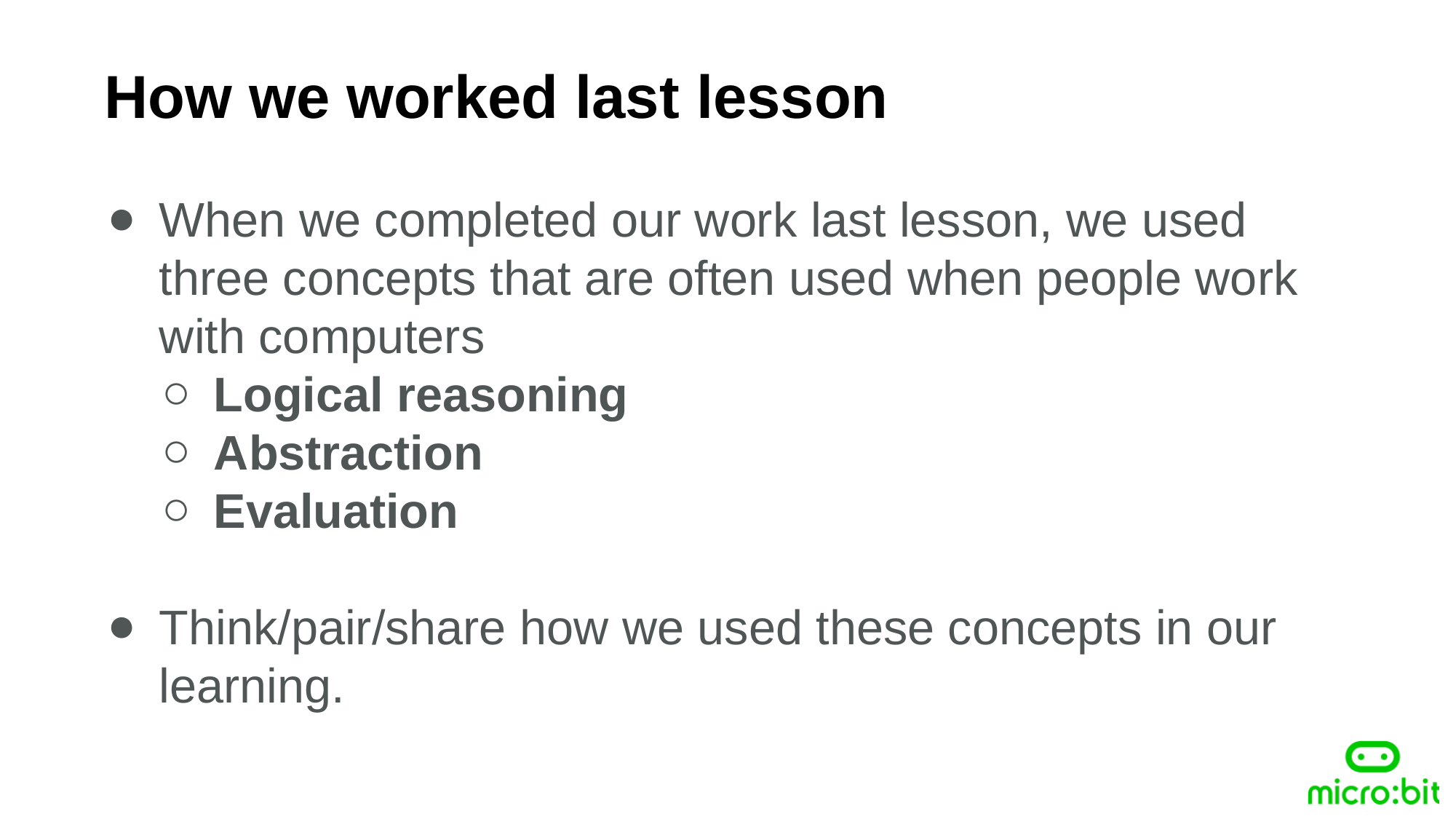

How we worked last lesson

When we completed our work last lesson, we used three concepts that are often used when people work with computers
Logical reasoning
Abstraction
Evaluation

Think/pair/share how we used these concepts in our learning.